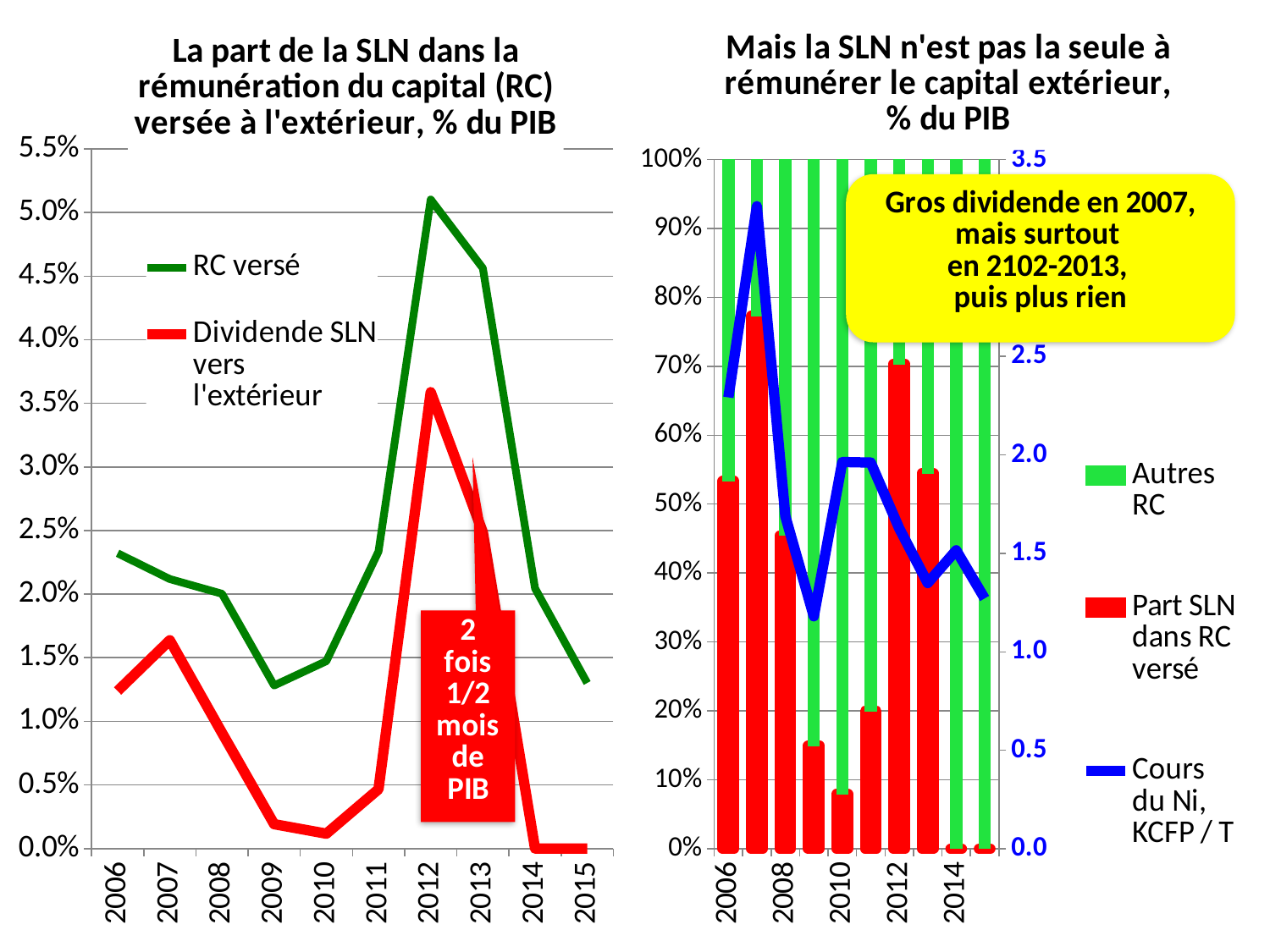

### Chart: La part de la SLN dans la rémunération du capital (RC) versée à l'extérieur, % du PIB

| Category | RC versé | Dividende SLN vers l'extérieur |
|---|---|---|
| 2006.0 | 0.0232118160722926 | 0.0123829774726917 |
| 2007.0 | 0.0211820762765148 | 0.0163727650080392 |
| 2008.0 | 0.0200266395463449 | 0.00910183422815023 |
| 2009.0 | 0.012817491506027 | 0.00191650721352048 |
| 2010.0 | 0.0147304673599968 | 0.00116823214249747 |
| 2011.0 | 0.0233476052688712 | 0.00466240288143616 |
| 2012.0 | 0.0510240301997352 | 0.0358790883736654 |
| 2013.0 | 0.0456201431286367 | 0.0248538630348368 |
| 2014.0 | 0.0204522860052687 | 0.0 |
| 2015.0 | 0.0130131123048955 | 0.0 |

### Chart: Mais la SLN n'est pas la seule à rémunérer le capital extérieur, % du PIB

| Category | Part SLN dans RC versé | Autres RC | Cours du Ni, KCFP / T |
|---|---|---|---|
| 2006.0 | 0.533477321814255 | 0.466522678185745 | 2.292272423969835 |
| 2007.0 | 0.772953736654804 | 0.227046263345196 | 3.263103185241361 |
| 2008.0 | 0.454486345903771 | 0.545513654096229 | 1.68838868954563 |
| 2009.0 | 0.149522799575822 | 0.850477200424178 | 1.179862074230806 |
| 2010.0 | 0.0793072014585232 | 0.920692798541477 | 1.963979277014161 |
| 2011.0 | 0.199695121951219 | 0.80030487804878 | 1.961222054673765 |
| 2012.0 | 0.703180212014134 | 0.296819787985866 | 1.626435933051222 |
| 2013.0 | 0.544800198560437 | 0.455199801439563 | 1.349220276905607 |
| 2014.0 | 0.0 | 1.0 | 1.51528288291421 |
| 2015.0 | 0.0 | 1.0 | 1.271034665919126 |